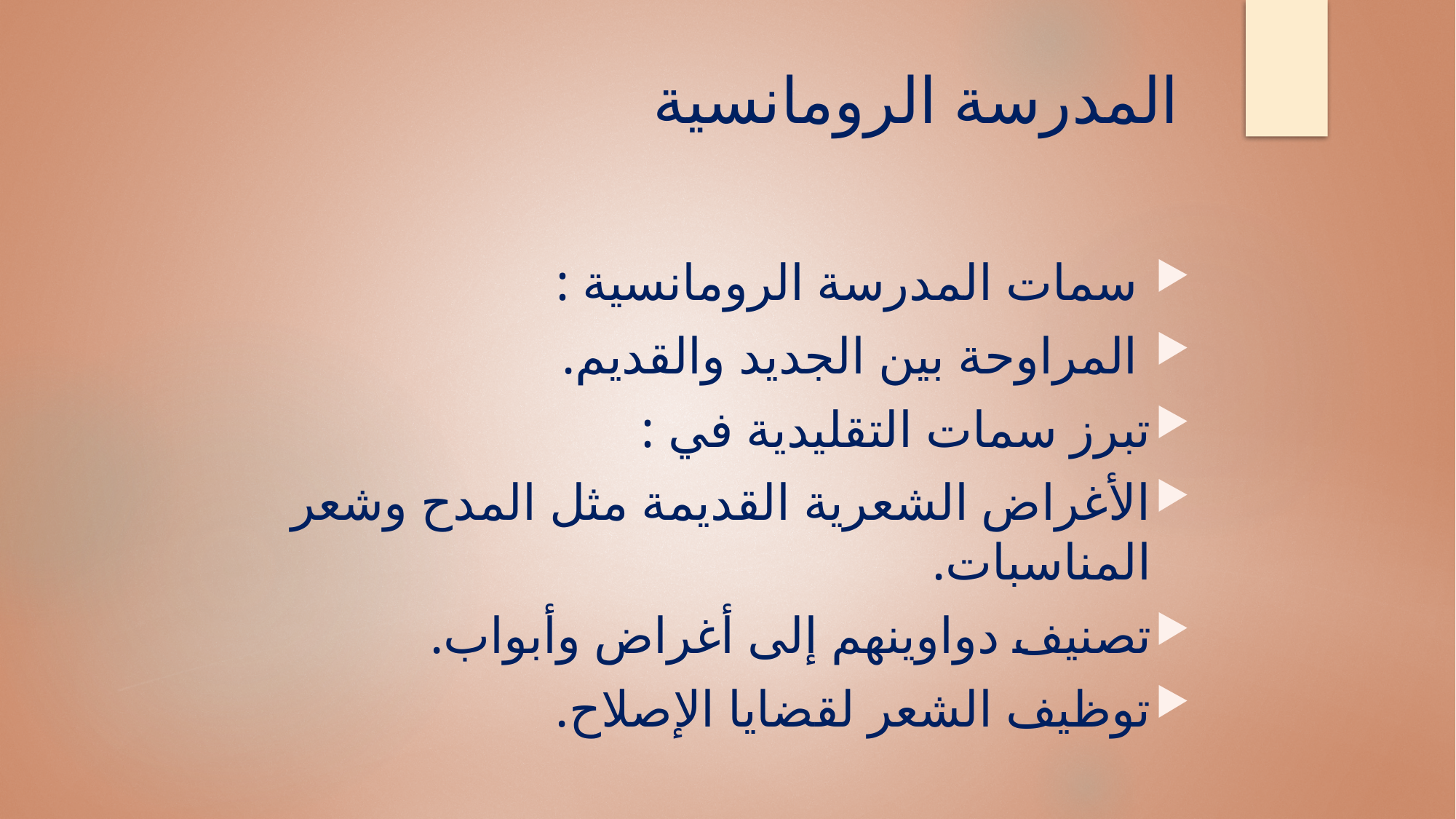

# المدرسة الرومانسية
 سمات المدرسة الرومانسية :
 المراوحة بين الجديد والقديم.
تبرز سمات التقليدية في :
الأغراض الشعرية القديمة مثل المدح وشعر المناسبات.
تصنيف دواوينهم إلى أغراض وأبواب.
توظيف الشعر لقضايا الإصلاح.